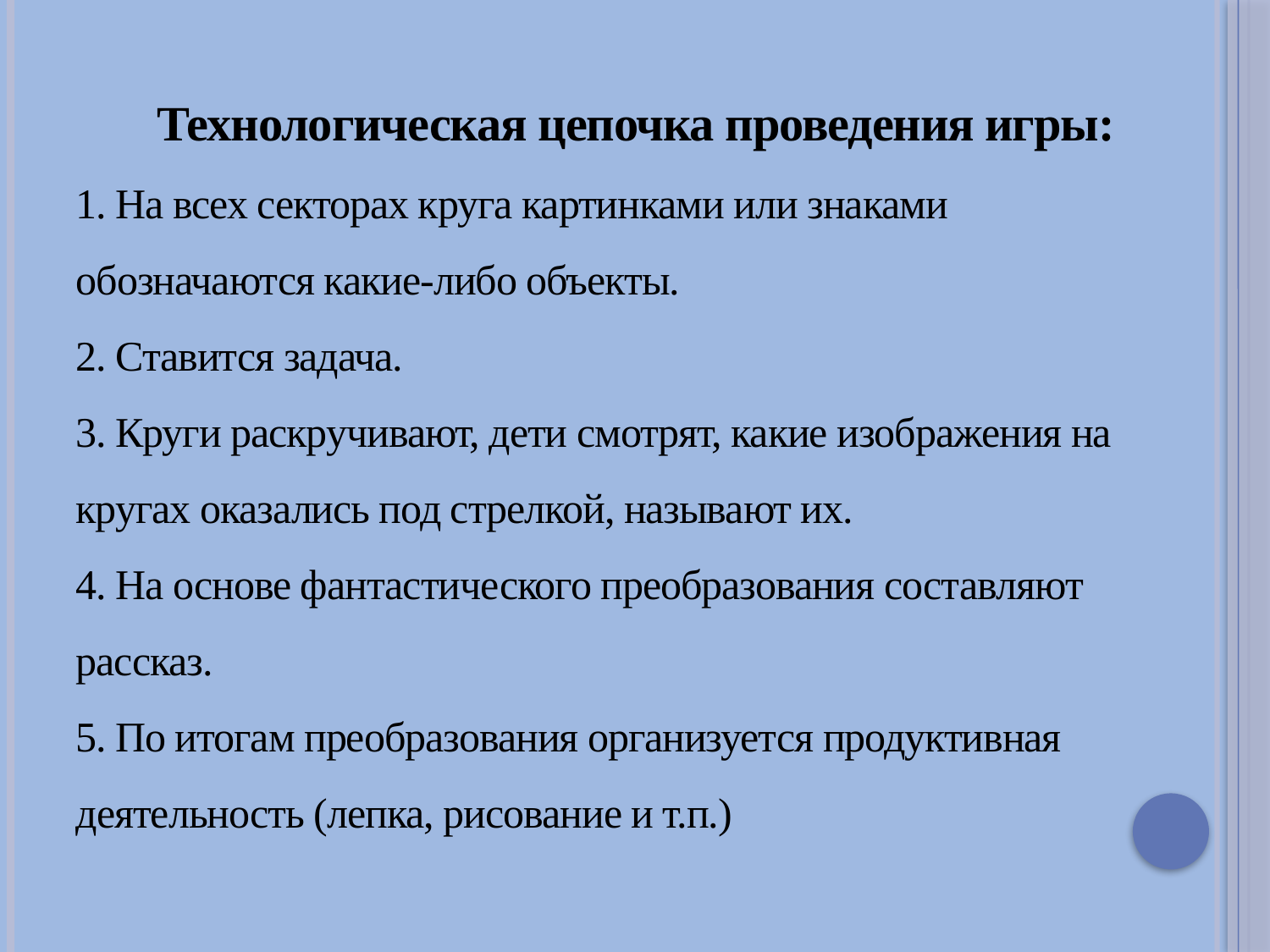

Технологическая цепочка проведения игры:
1. На всех секторах круга картинками или знаками обозначаются какие-либо объекты.
2. Ставится задача.
3. Круги раскручивают, дети смотрят, какие изображения на кругах оказались под стрелкой, называют их.
4. На основе фантастического преобразования составляют рассказ.
5. По итогам преобразования организуется продуктивная деятельность (лепка, рисование и т.п.)